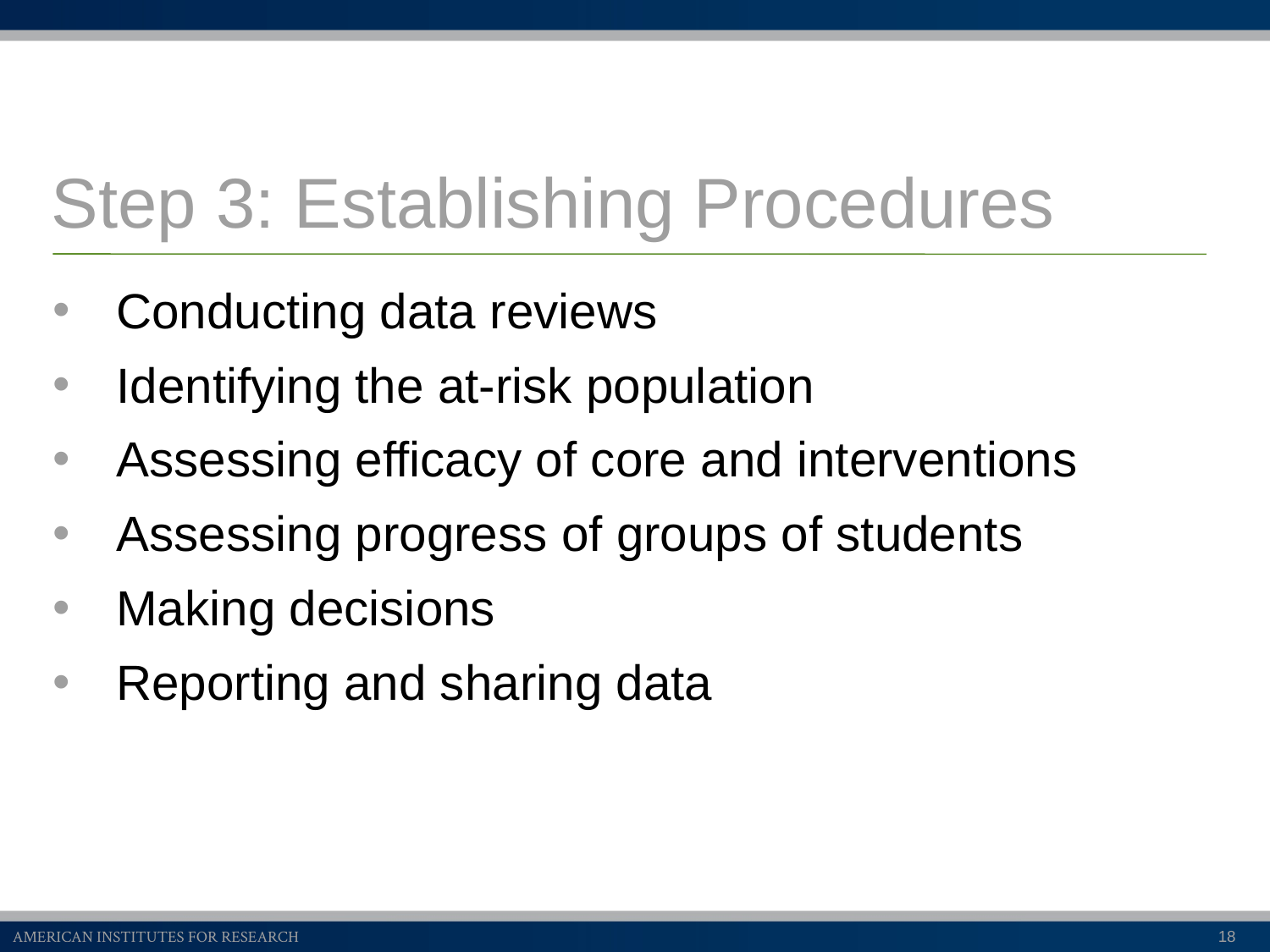

# Step 3: Establishing Procedures
Conducting data reviews
Identifying the at-risk population
Assessing efficacy of core and interventions
Assessing progress of groups of students
Making decisions
Reporting and sharing data

18